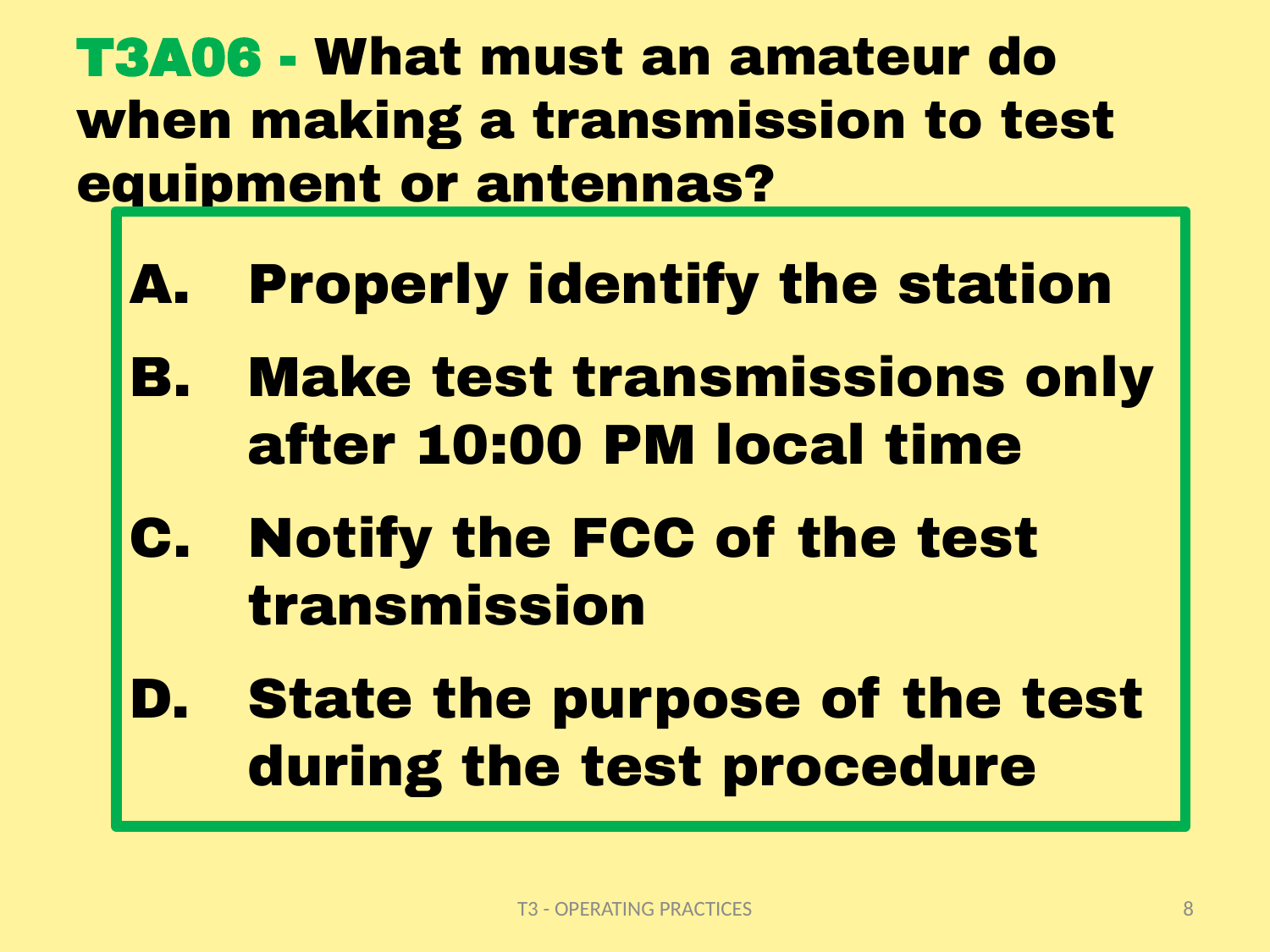

# T3A06 - What must an amateur do when making a transmission to test equipment or antennas?

Properly identify the station

Make test transmissions only after 10:00 PM local time

Notify the FCC of the test transmission

State the purpose of the test during the test procedure

T3 - OPERATING PRACTICES
8